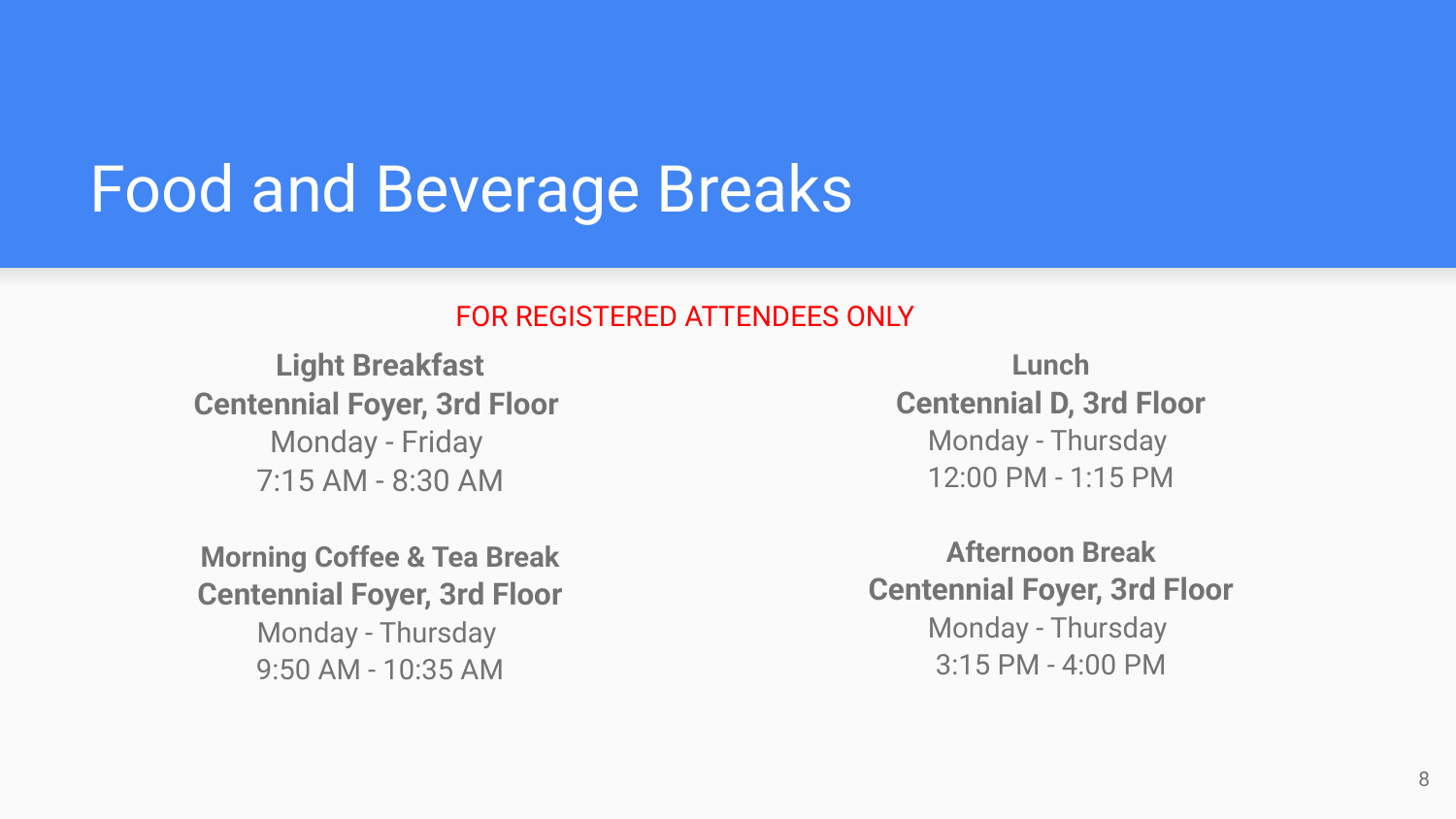

# Food and Beverage Breaks
FOR REGISTERED ATTENDEES ONLY
Light Breakfast
Centennial Foyer, 3rd Floor
Monday - Friday
7:15 AM - 8:30 AM

Morning Coffee & Tea Break
Centennial Foyer, 3rd Floor
Monday - Thursday
9:50 AM - 10:35 AM

Lunch
Centennial D, 3rd Floor
Monday - Thursday
12:00 PM - 1:15 PM

Afternoon Break
Centennial Foyer, 3rd Floor
Monday - Thursday
3:15 PM - 4:00 PM
8